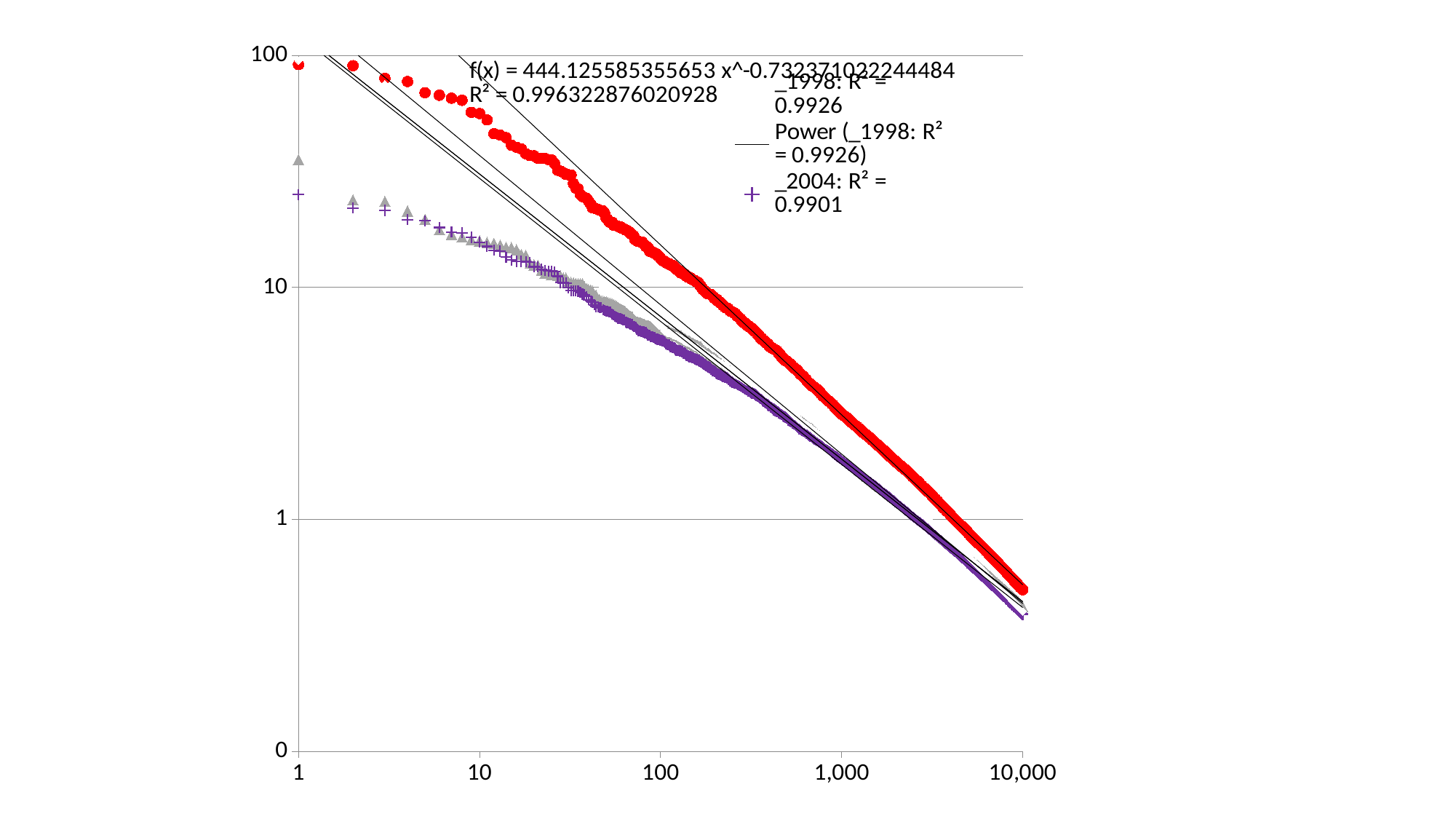

### Chart

| Category | _1998: R² = 0.9926 | _2004: R² = 0.9901 | _2010: R² = 0.9932 | _2016: R² = 0.9963 |
|---|---|---|---|---|